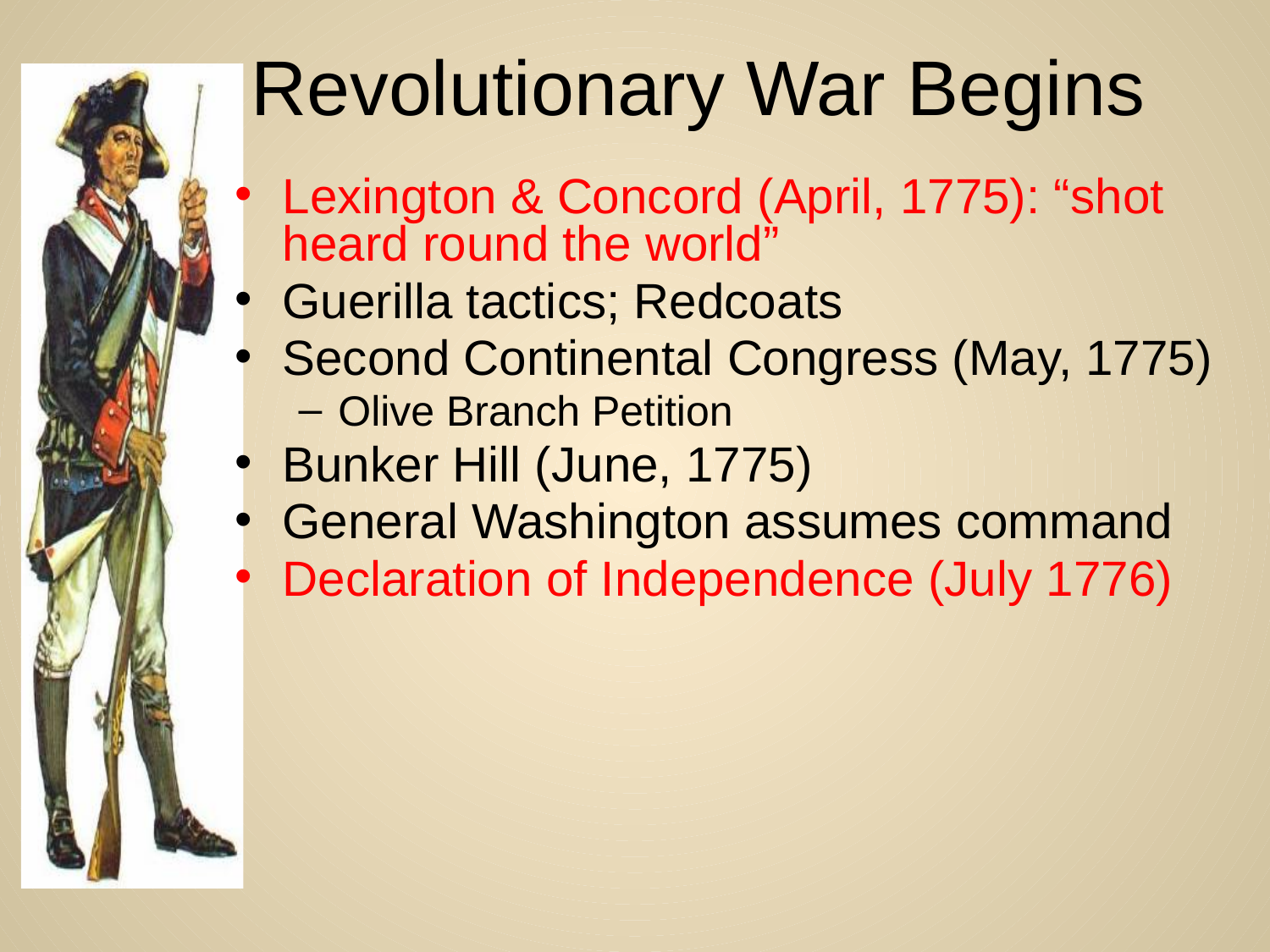

# Revolutionary War Begins
Lexington & Concord (April, 1775): “shot heard round the world”
Guerilla tactics; Redcoats
Second Continental Congress (May, 1775)
Olive Branch Petition
Bunker Hill (June, 1775)
General Washington assumes command
Declaration of Independence (July 1776)